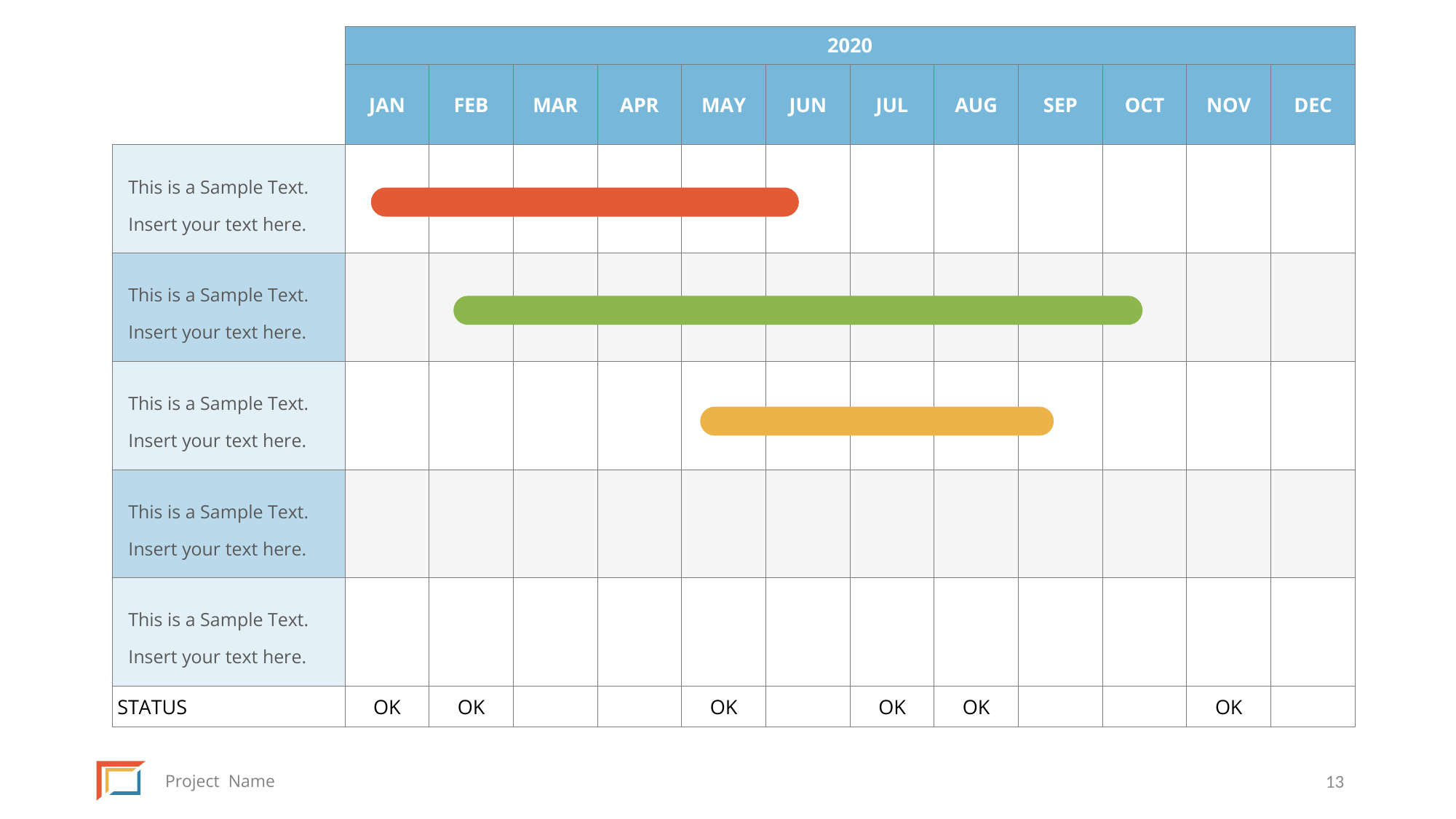

|  | 2020 |  |  |  |  |  |  |  |  |  |  |  |
| --- | --- | --- | --- | --- | --- | --- | --- | --- | --- | --- | --- | --- |
|  | JAN | FEB | MAR | APR | MAY | JUN | JUL | AUG | SEP | OCT | NOV | DEC |
| This is a Sample Text. Insert your text here. |  |  |  |  |  |  |  |  |  |  |  |  |
| This is a Sample Text. Insert your text here. |  |  |  |  |  |  |  |  |  |  |  |  |
| This is a Sample Text. Insert your text here. |  |  |  |  |  |  |  |  |  |  |  |  |
| This is a Sample Text. Insert your text here. |  |  |  |  |  |  |  |  |  |  |  |  |
| This is a Sample Text. Insert your text here. |  |  |  |  |  |  |  |  |  |  |  |  |
| STATUS | OK | OK |  |  | OK |  | OK | OK |  |  | OK |  |

13